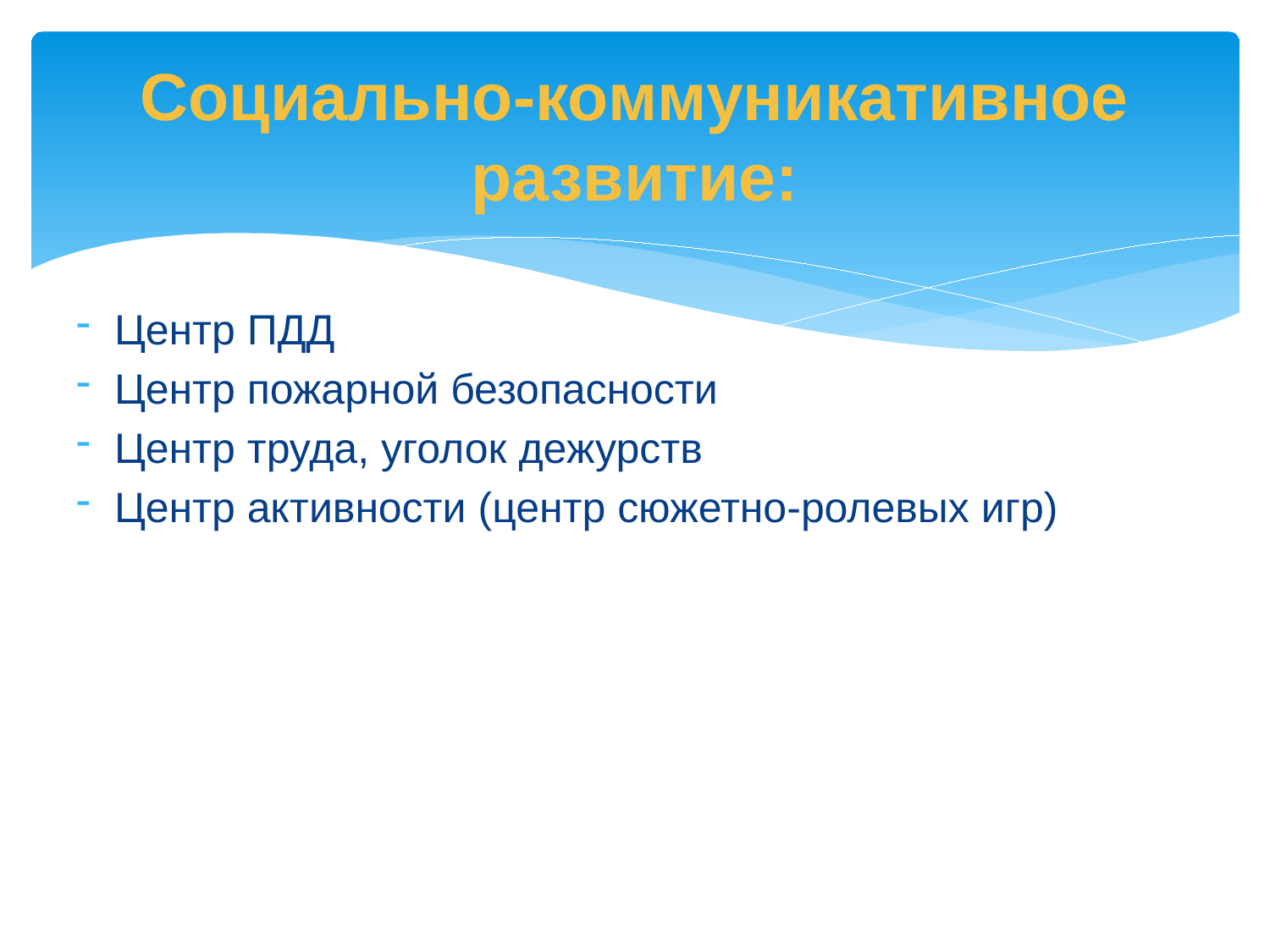

# Социально-коммуникативное развитие:
Центр ПДД
Центр пожарной безопасности
Центр труда, уголок дежурств
Центр активности (центр сюжетно-ролевых игр)